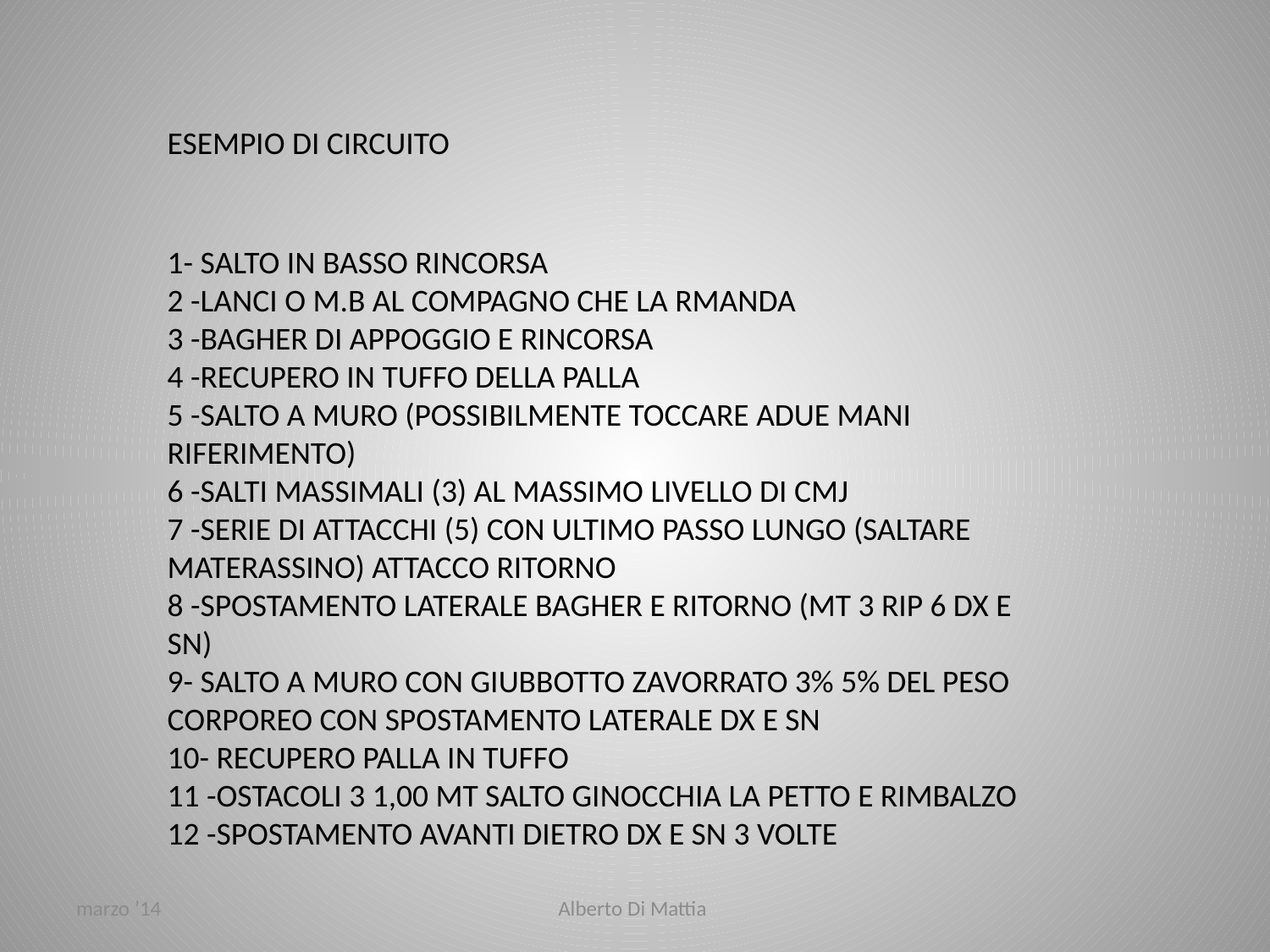

ESEMPIO DI CIRCUITO
1- SALTO IN BASSO RINCORSA
2 -LANCI O M.B AL COMPAGNO CHE LA RMANDA
3 -BAGHER DI APPOGGIO E RINCORSA
4 -RECUPERO IN TUFFO DELLA PALLA
5 -SALTO A MURO (POSSIBILMENTE TOCCARE ADUE MANI RIFERIMENTO)
6 -SALTI MASSIMALI (3) AL MASSIMO LIVELLO DI CMJ
7 -SERIE DI ATTACCHI (5) CON ULTIMO PASSO LUNGO (SALTARE MATERASSINO) ATTACCO RITORNO
8 -SPOSTAMENTO LATERALE BAGHER E RITORNO (MT 3 RIP 6 DX E SN)
9- SALTO A MURO CON GIUBBOTTO ZAVORRATO 3% 5% DEL PESO CORPOREO CON SPOSTAMENTO LATERALE DX E SN
10- RECUPERO PALLA IN TUFFO
11 -OSTACOLI 3 1,00 MT SALTO GINOCCHIA LA PETTO E RIMBALZO
12 -SPOSTAMENTO AVANTI DIETRO DX E SN 3 VOLTE
marzo ’14
Alberto Di Mattia